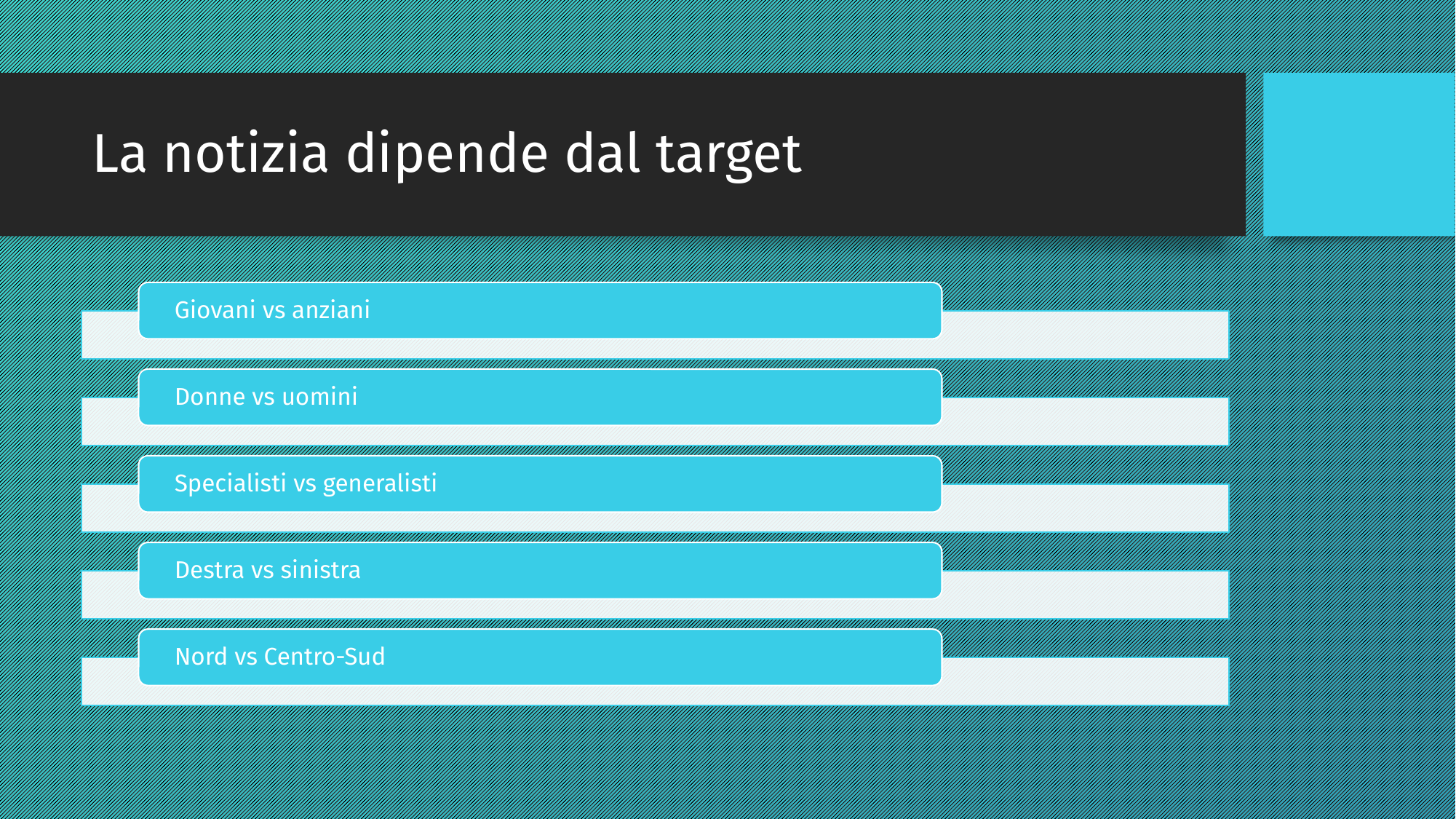

# La notizia dipende dal target
Giovani vs anziani
Donne vs uomini
Specialisti vs generalisti
Destra vs sinistra
Nord vs Centro-Sud